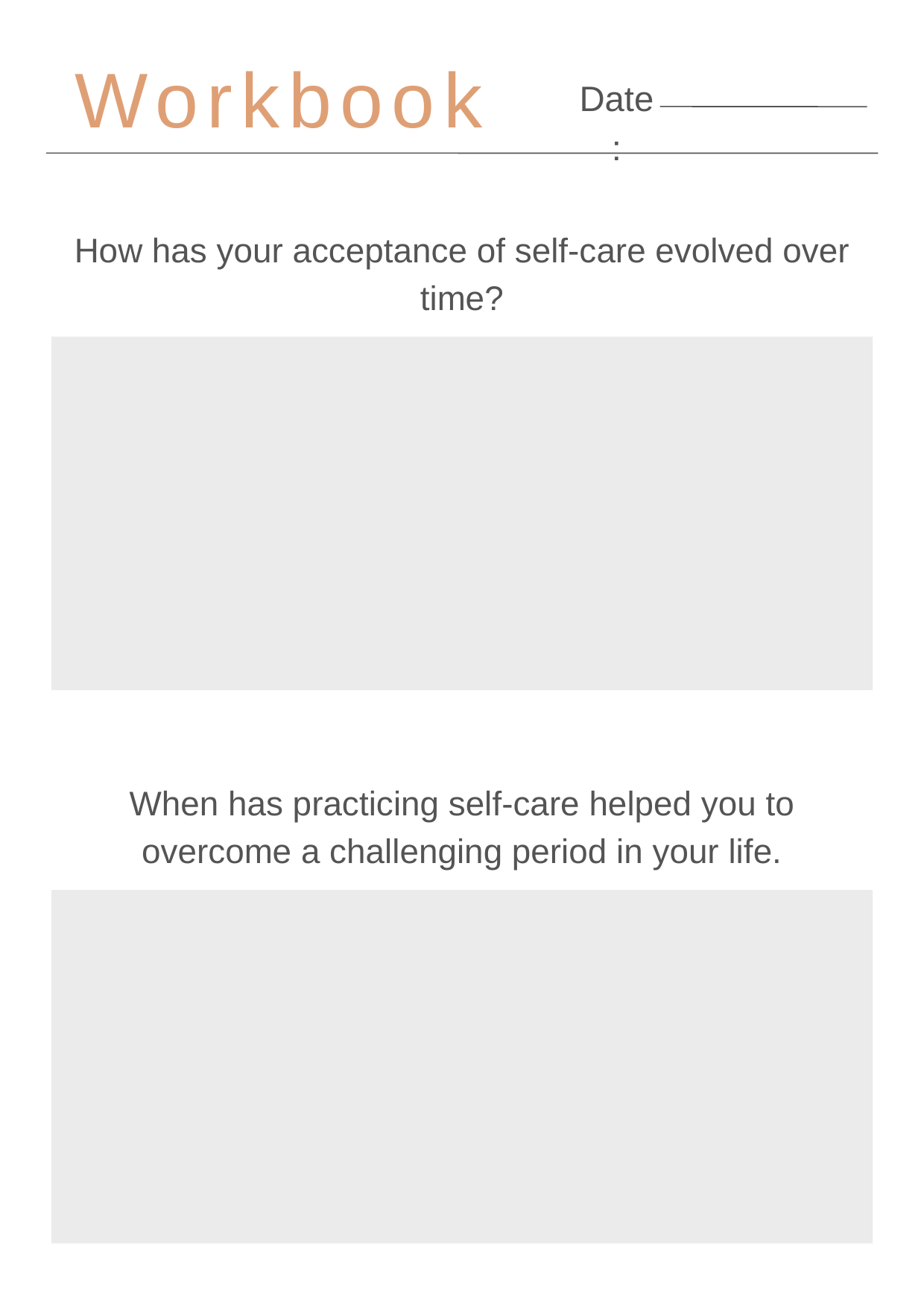

Workbook
Date:

How has your acceptance of self-care evolved over time?

When has practicing self-care helped you to overcome a challenging period in your life.